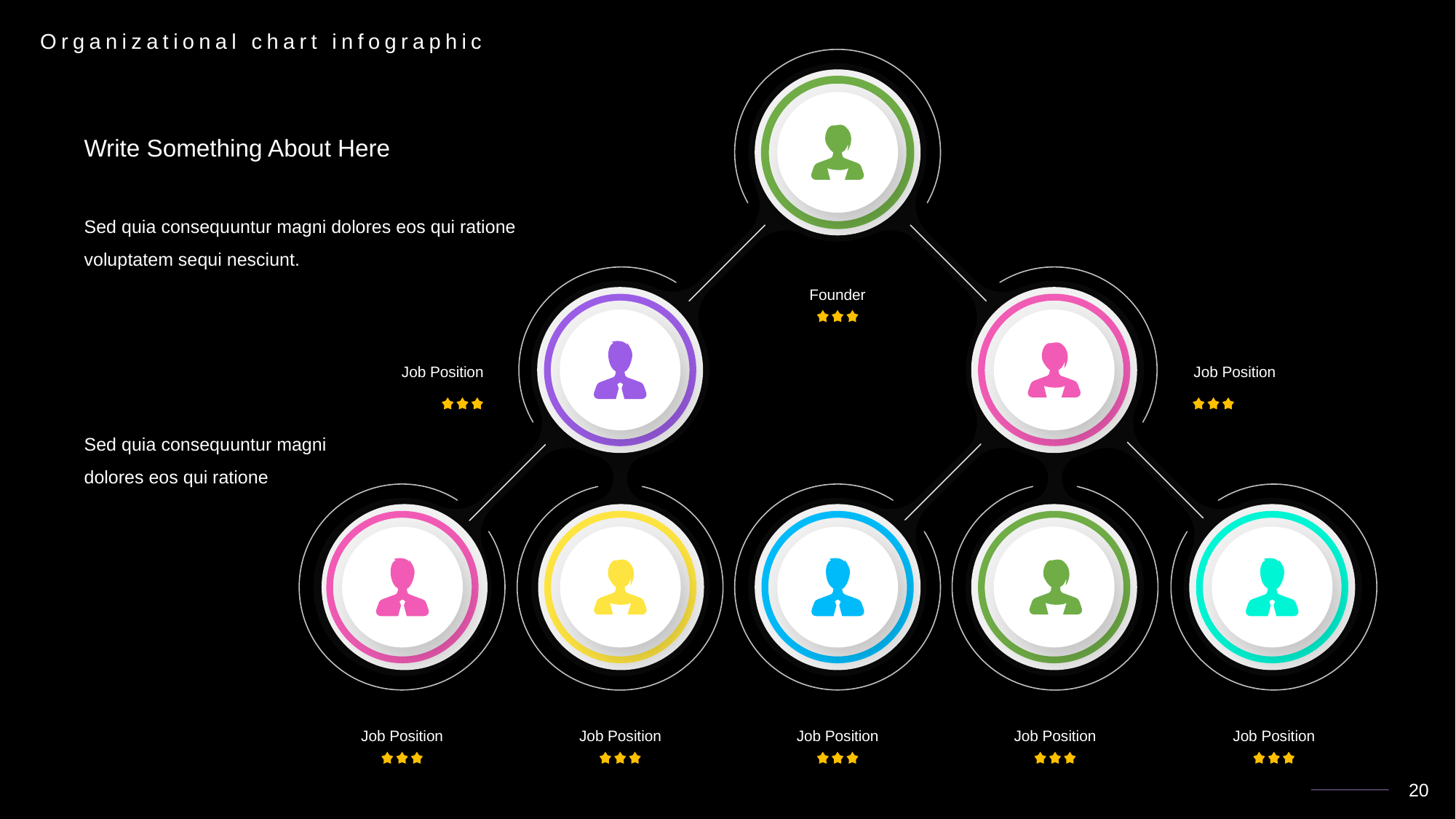

Write Something About Here
Sed quia consequuntur magni dolores eos qui ratione voluptatem sequi nesciunt.

Big Bos

Founder

Nick Name
Nick Name
Job Position

Job Position

Sed quia consequuntur magni dolores eos qui ratione

Nick Name
Nick Name
Nick Name
Nick Name
Nick Name
Job Position
Job Position
Job Position
Job Position
Job Position